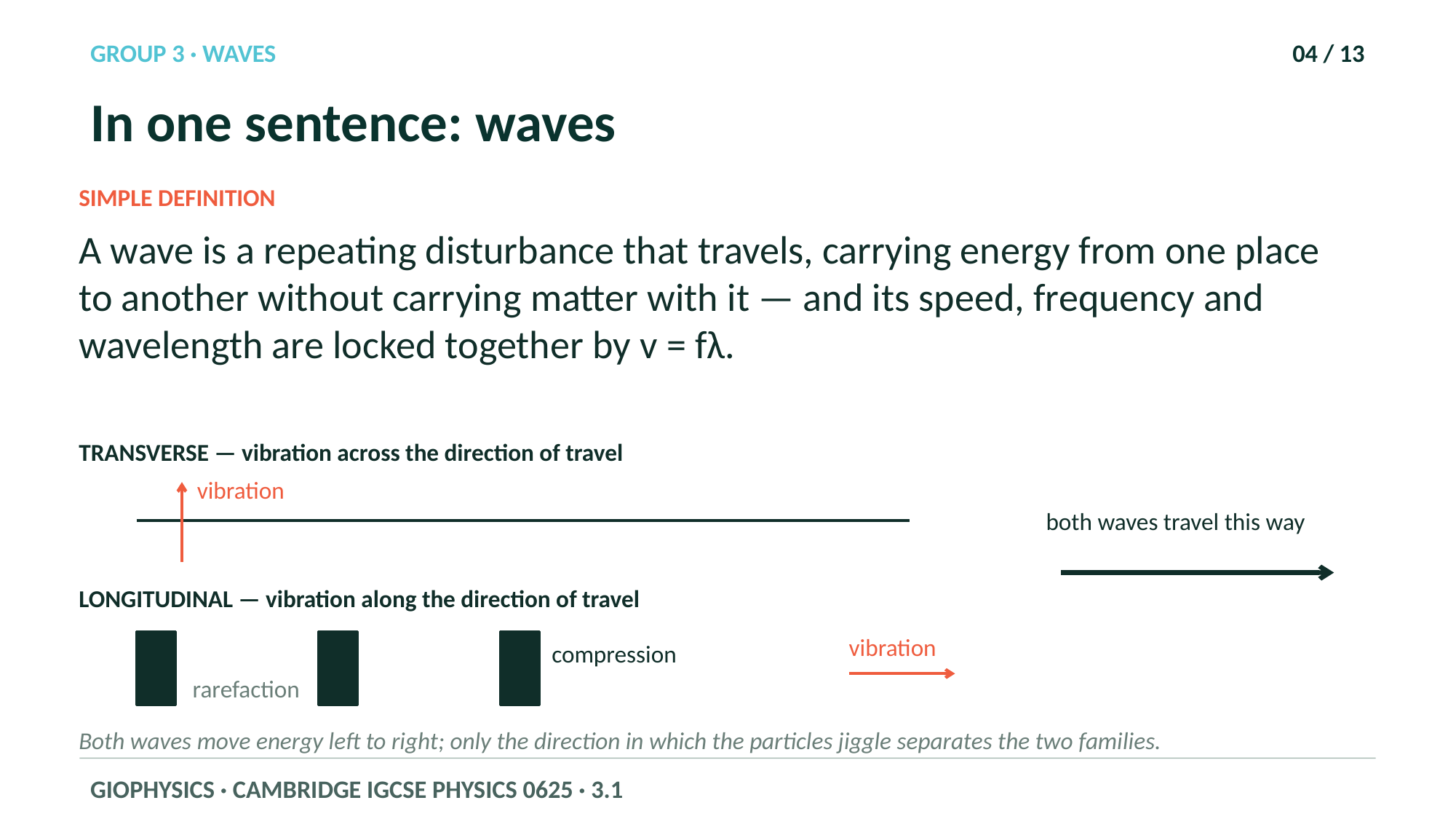

GROUP 3 · WAVES
04 / 13
In one sentence: waves
SIMPLE DEFINITION
A wave is a repeating disturbance that travels, carrying energy from one place to another without carrying matter with it — and its speed, frequency and wavelength are locked together by v = fλ.
TRANSVERSE — vibration across the direction of travel
vibration
both waves travel this way
LONGITUDINAL — vibration along the direction of travel

vibration
compression
rarefaction
Both waves move energy left to right; only the direction in which the particles jiggle separates the two families.

GIOPHYSICS · CAMBRIDGE IGCSE PHYSICS 0625 · 3.1